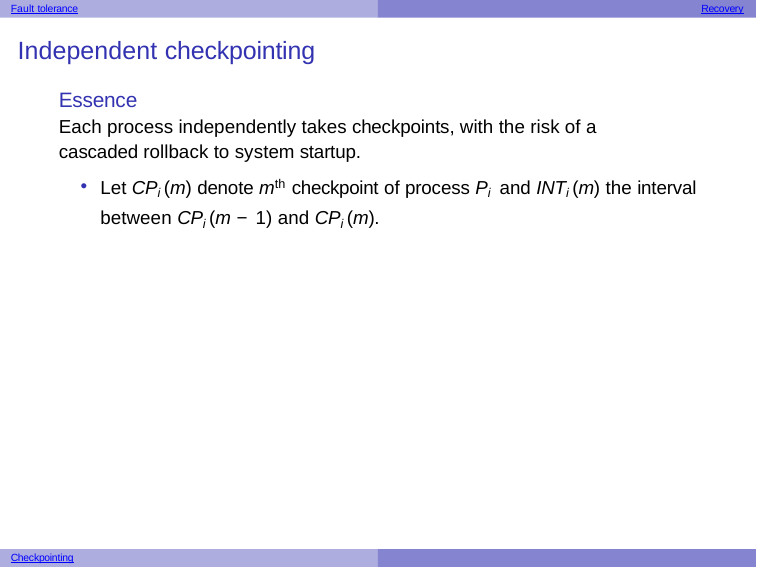

Fault tolerance
Recovery
Independent checkpointing
Essence
Each process independently takes checkpoints, with the risk of a cascaded rollback to system startup.
Let CPi (m) denote mth checkpoint of process Pi and INTi (m) the interval between CPi (m − 1) and CPi (m).

Checkpointing